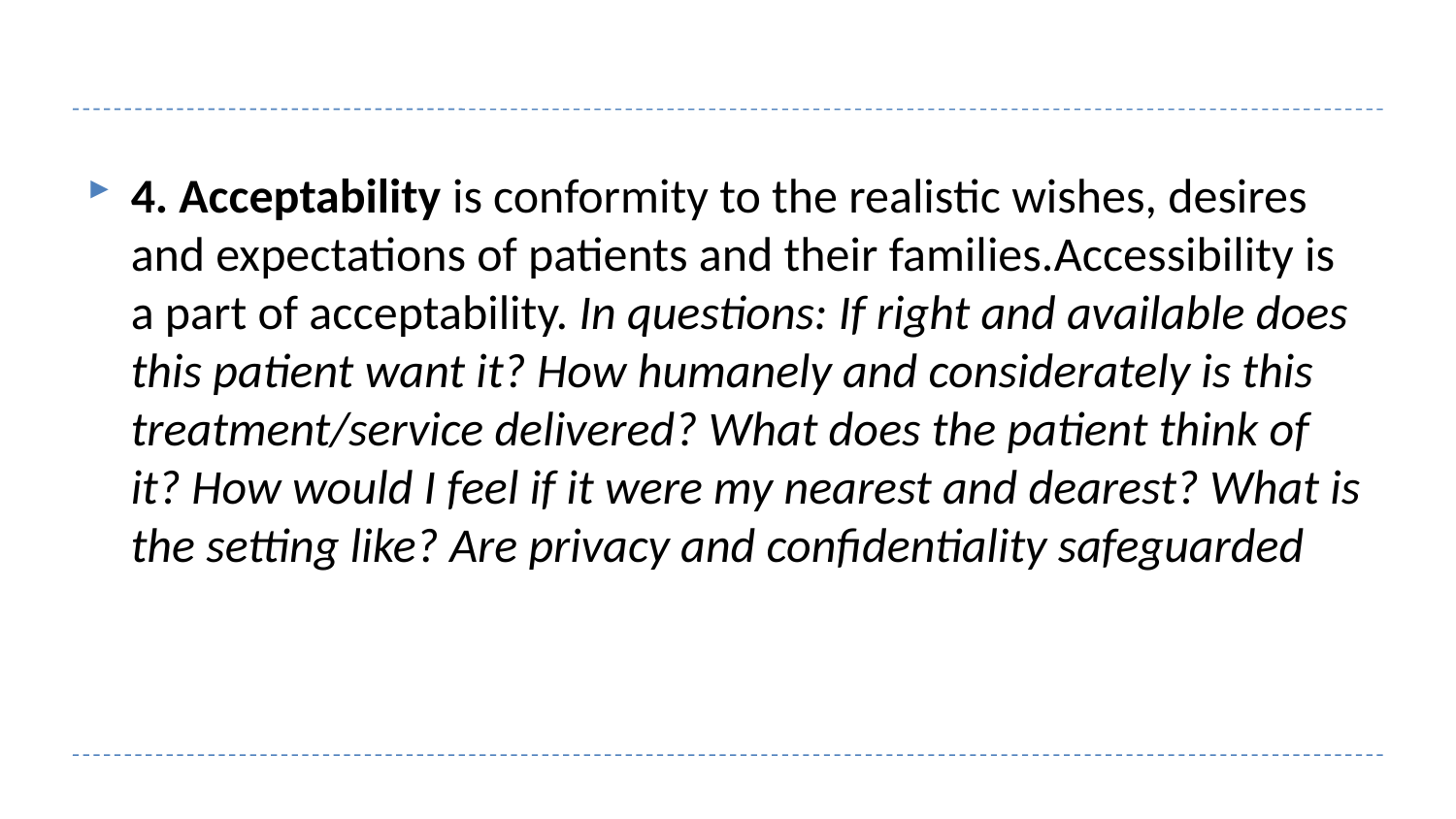

#
4. Acceptability is conformity to the realistic wishes, desires and expectations of patients and their families.Accessibility is a part of acceptability. In questions: If right and available does this patient want it? How humanely and considerately is this treatment/service delivered? What does the patient think of it? How would I feel if it were my nearest and dearest? What is the setting like? Are privacy and confidentiality safeguarded